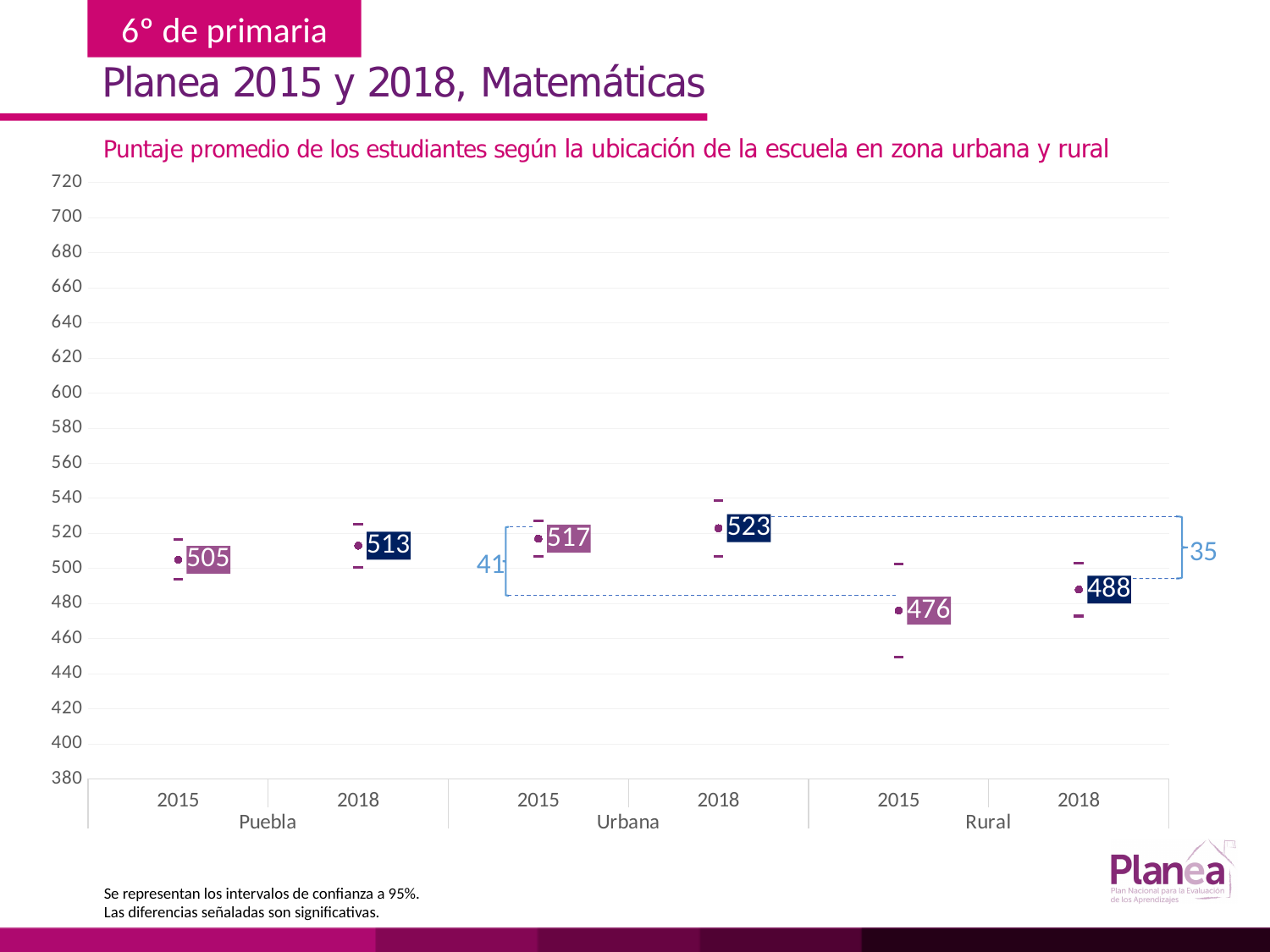

Planea 2015 y 2018, Matemáticas

Puntaje promedio de los estudiantes según la ubicación de la escuela en zona urbana y rural

### Chart

| Category |  |  |  |
|---|---|---|---|
| 2015 | 493.657 | 516.343 | 505.0 |
| 2018 | 500.662 | 525.338 | 513.0 |
| 2015 | 506.851 | 527.149 | 517.0 |
| 2018 | 507.08 | 538.92 | 523.0 |
| 2015 | 449.533 | 502.467 | 476.0 |
| 2018 | 472.876 | 503.124 | 488.0 |
35

41
Se representan los intervalos de confianza a 95%.
Las diferencias señaladas son significativas.